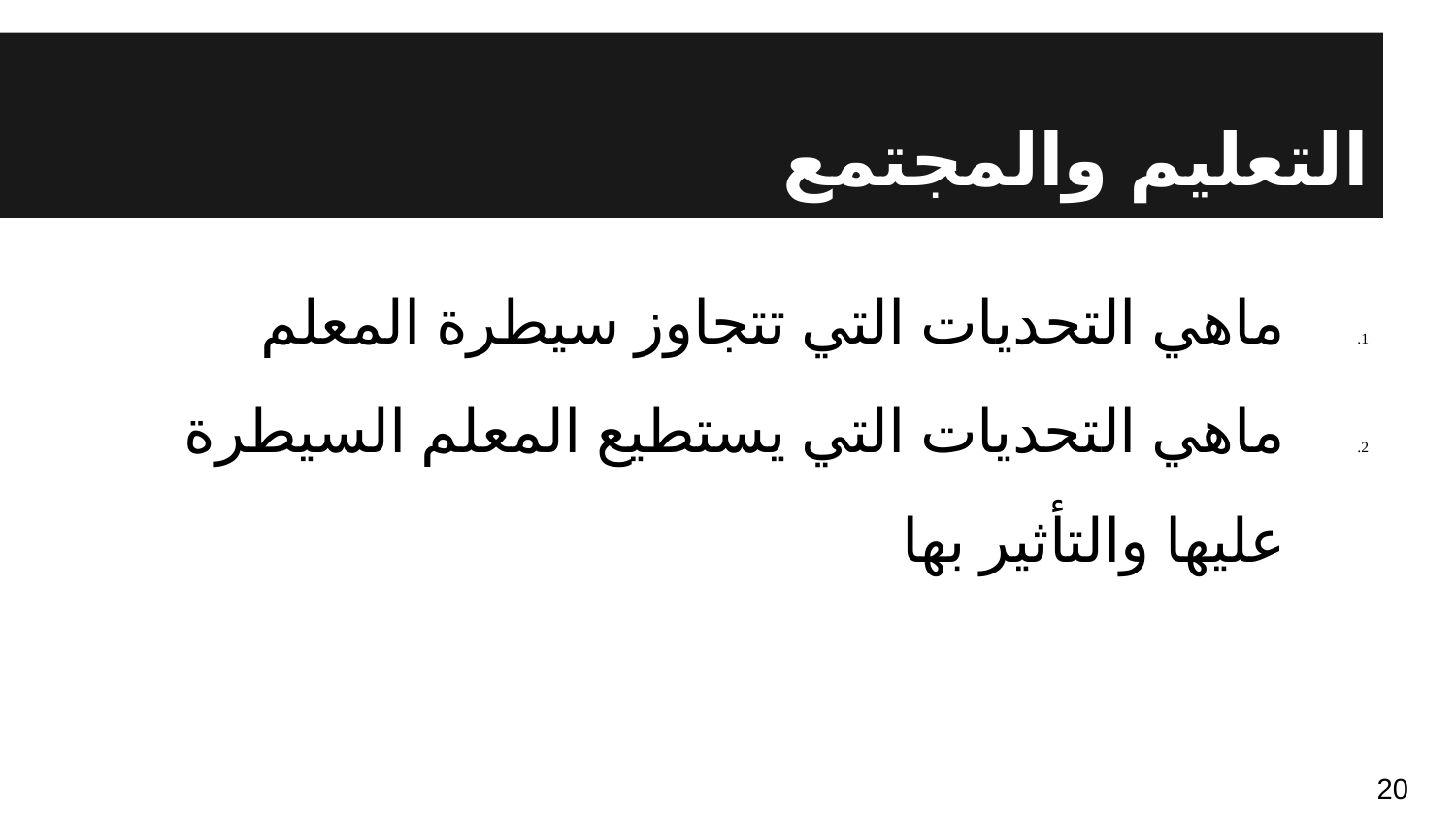

# التعليم والمجتمع
ماهي التحديات التي تتجاوز سيطرة المعلم
ماهي التحديات التي يستطيع المعلم السيطرة عليها والتأثير بها
20